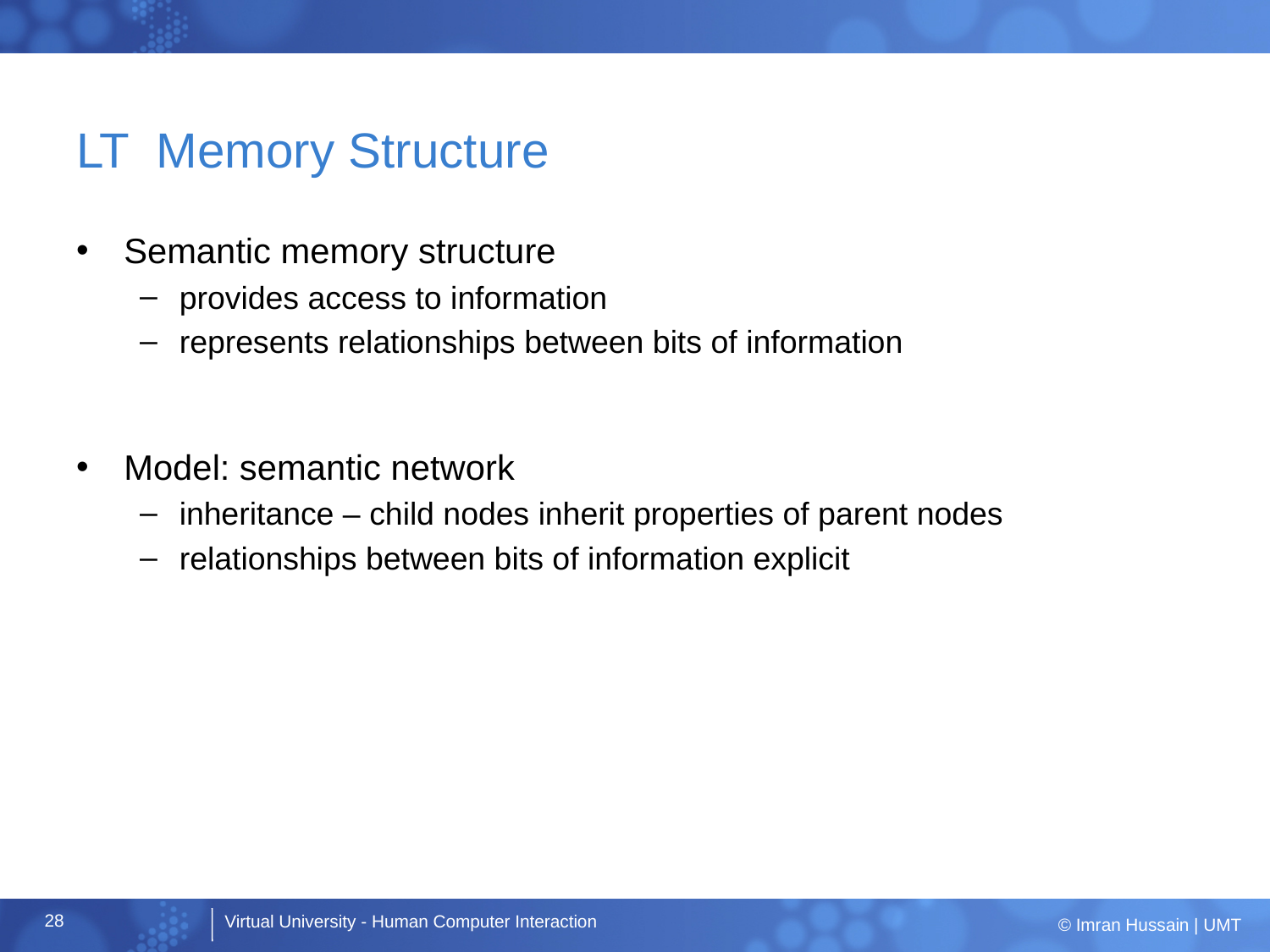

# LT  Memory Structure
Semantic memory structure
provides access to information
represents relationships between bits of information

Model: semantic network
inheritance – child nodes inherit properties of parent nodes
relationships between bits of information explicit